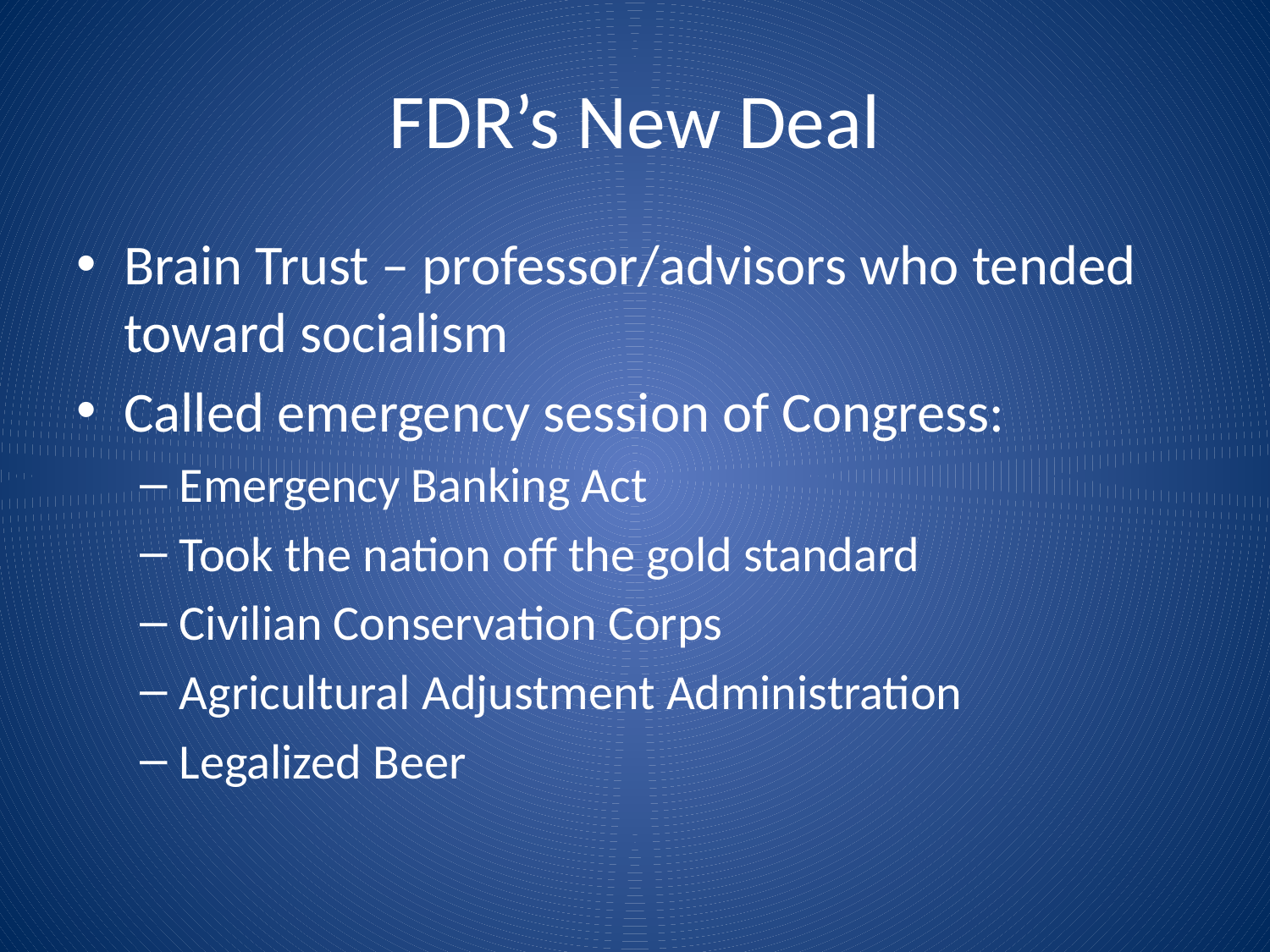

# FDR’s New Deal
Brain Trust – professor/advisors who tended toward socialism
Called emergency session of Congress:
Emergency Banking Act
Took the nation off the gold standard
Civilian Conservation Corps
Agricultural Adjustment Administration
Legalized Beer